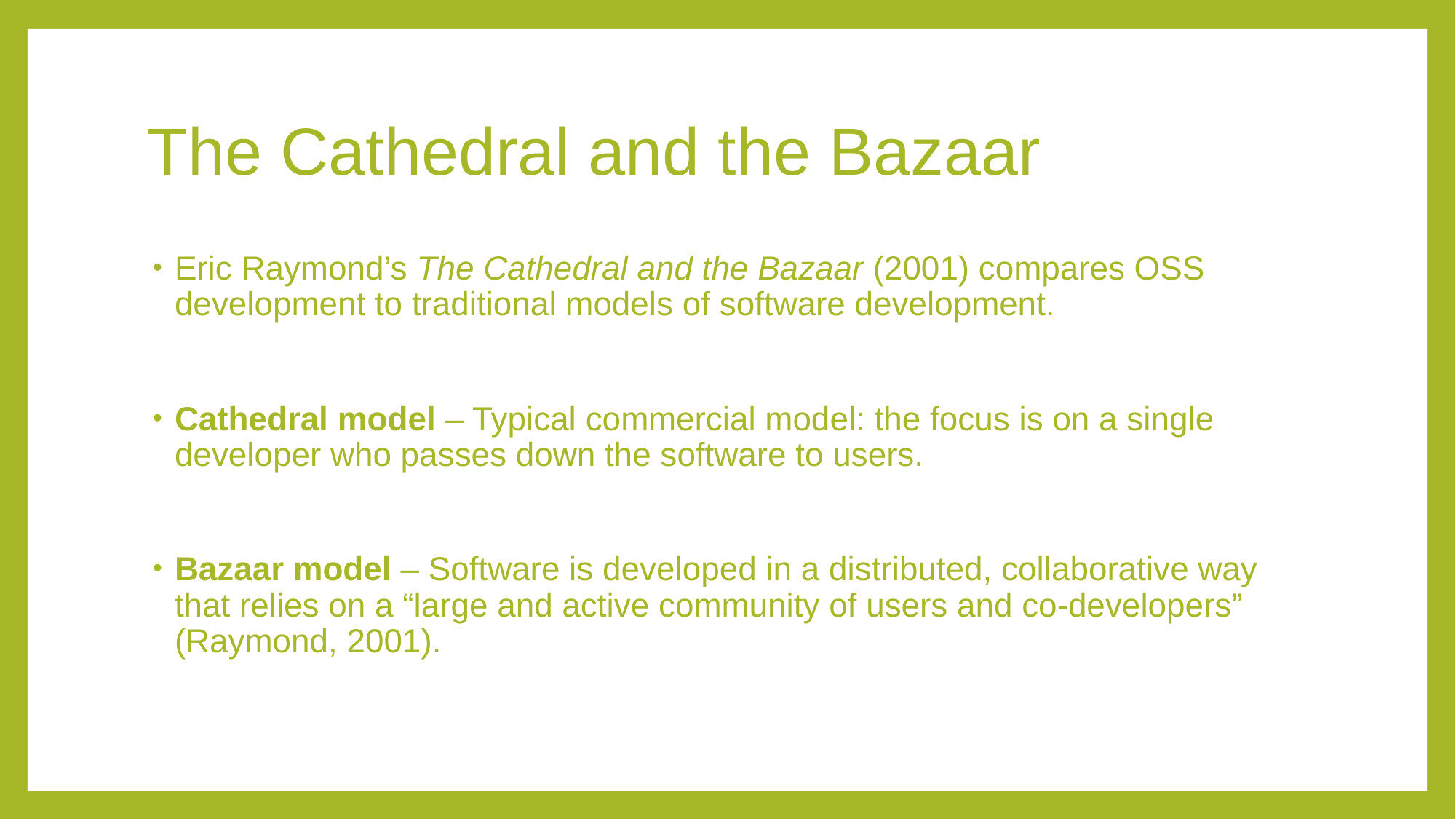

# The Cathedral and the Bazaar
Eric Raymond’s The Cathedral and the Bazaar (2001) compares OSS development to traditional models of software development.

Cathedral model – Typical commercial model: the focus is on a single developer who passes down the software to users.

Bazaar model – Software is developed in a distributed, collaborative way that relies on a “large and active community of users and co-developers” (Raymond, 2001).